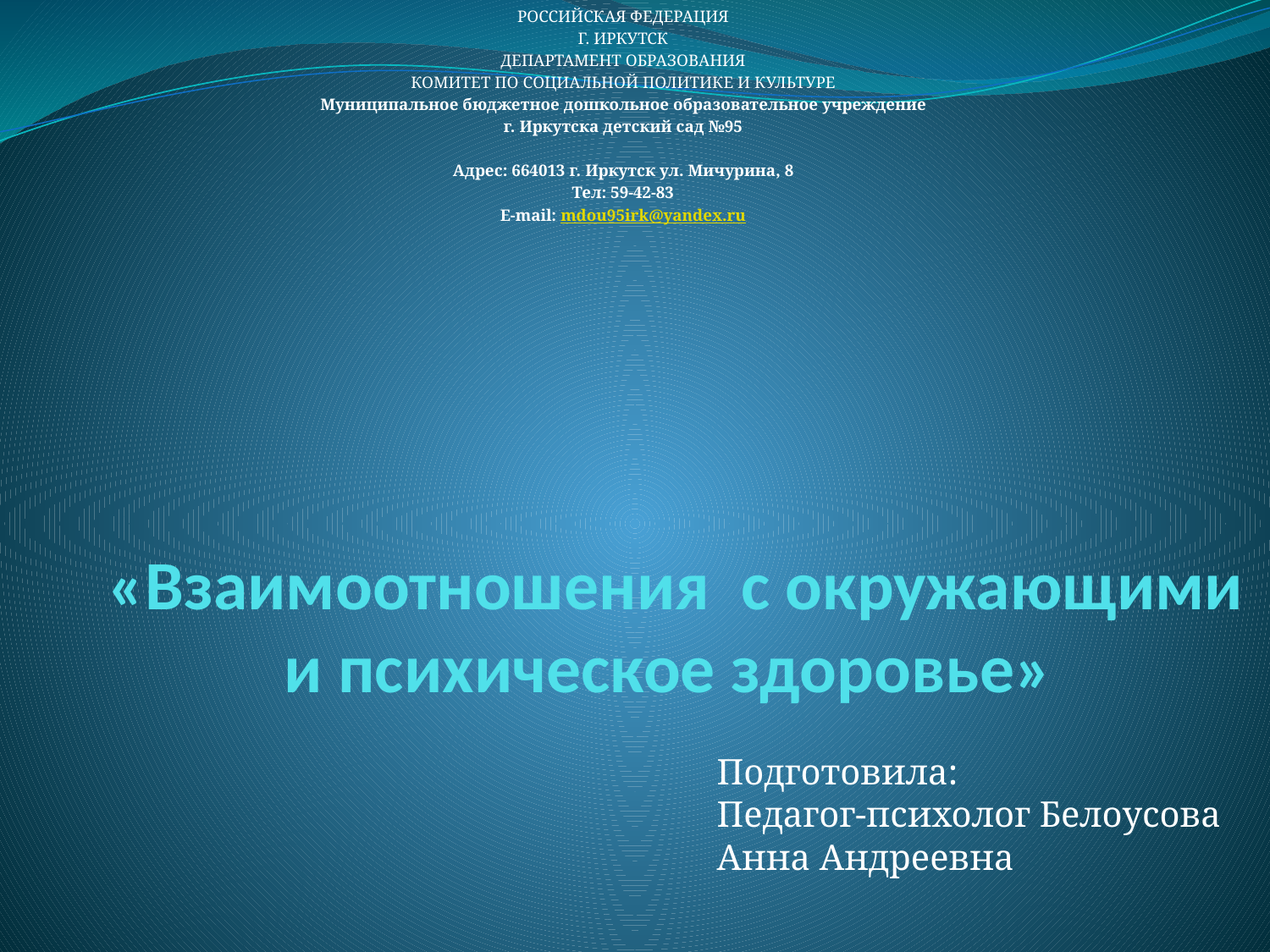

РОССИЙСКАЯ ФЕДЕРАЦИЯ
Г. ИРКУТСК
ДЕПАРТАМЕНТ ОБРАЗОВАНИЯ
КОМИТЕТ ПО СОЦИАЛЬНОЙ ПОЛИТИКЕ И КУЛЬТУРЕ
Муниципальное бюджетное дошкольное образовательное учреждение
г. Иркутска детский сад №95

Адрес: 664013 г. Иркутск ул. Мичурина, 8
Тел: 59-42-83
E-mail: mdou95irk@yandex.ru

# «Взаимоотношения  с окружающими и психическое здоровье»
Подготовила:
Педагог-психолог Белоусова Анна Андреевна